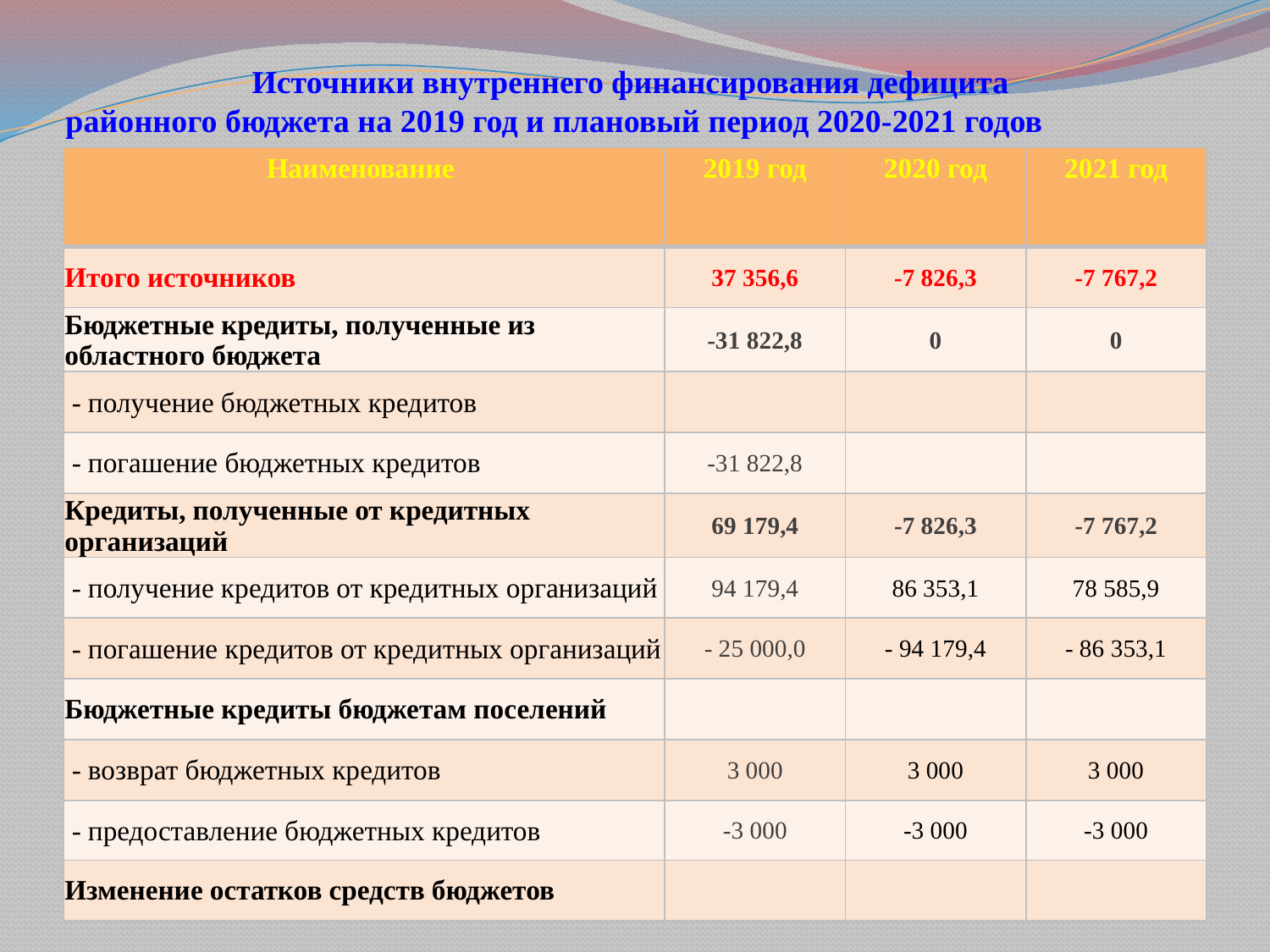

# Источники внутреннего финансирования дефицита районного бюджета на 2019 год и плановый период 2020-2021 годов
| Наименование | 2019 год | 2020 год | 2021 год |
| --- | --- | --- | --- |
| Итого источников | 37 356,6 | -7 826,3 | -7 767,2 |
| Бюджетные кредиты, полученные из областного бюджета | -31 822,8 | 0 | 0 |
| - получение бюджетных кредитов |  |  |  |
| - погашение бюджетных кредитов | -31 822,8 |  |  |
| Кредиты, полученные от кредитных организаций | 69 179,4 | -7 826,3 | -7 767,2 |
| - получение кредитов от кредитных организаций | 94 179,4 | 86 353,1 | 78 585,9 |
| - погашение кредитов от кредитных организаций | - 25 000,0 | - 94 179,4 | - 86 353,1 |
| Бюджетные кредиты бюджетам поселений |  |  |  |
| - возврат бюджетных кредитов | 3 000 | 3 000 | 3 000 |
| - предоставление бюджетных кредитов | -3 000 | -3 000 | -3 000 |
| Изменение остатков средств бюджетов |  |  |  |